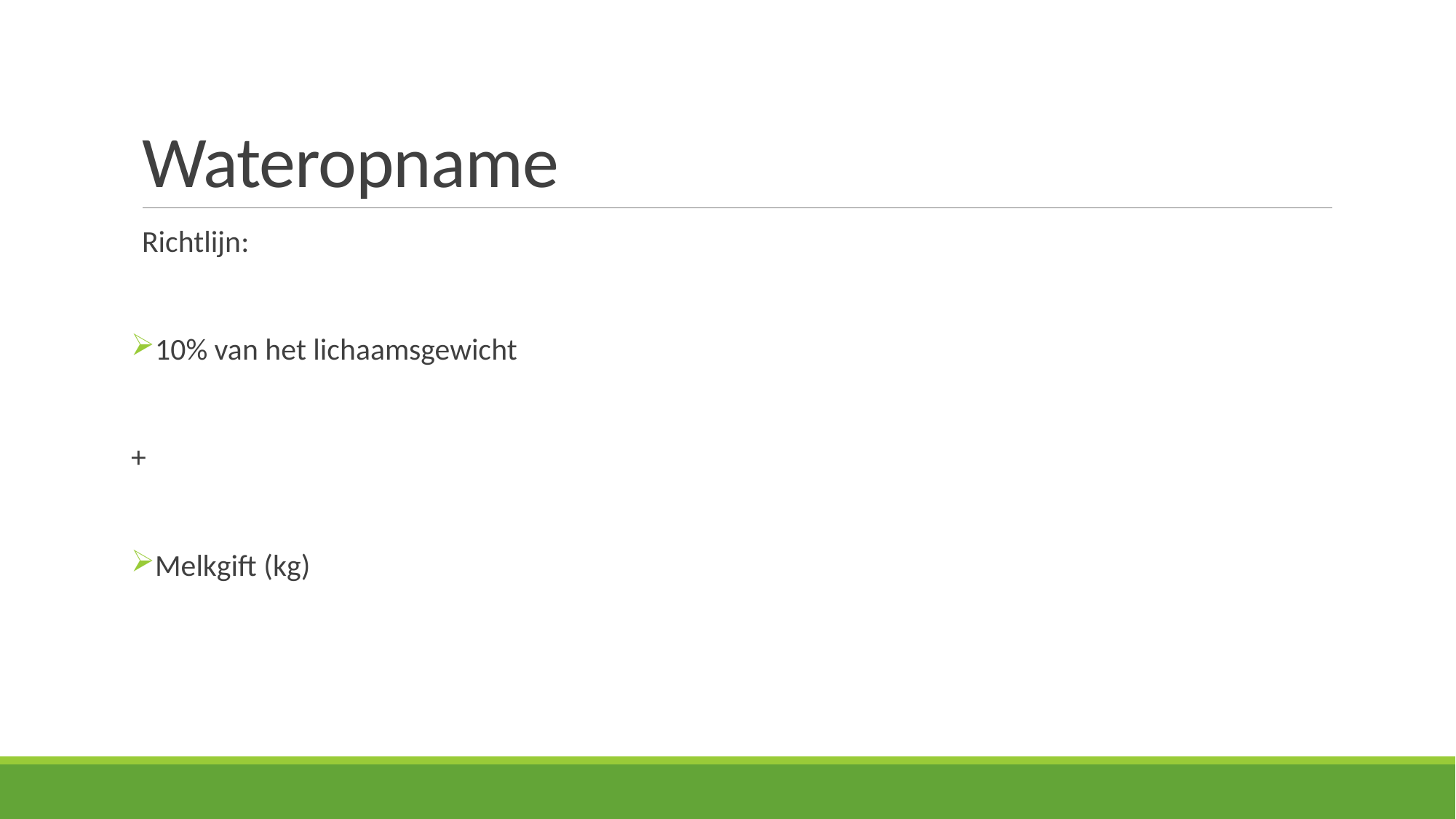

# Wateropname
Richtlijn:

10% van het lichaamsgewicht

+

Melkgift (kg)